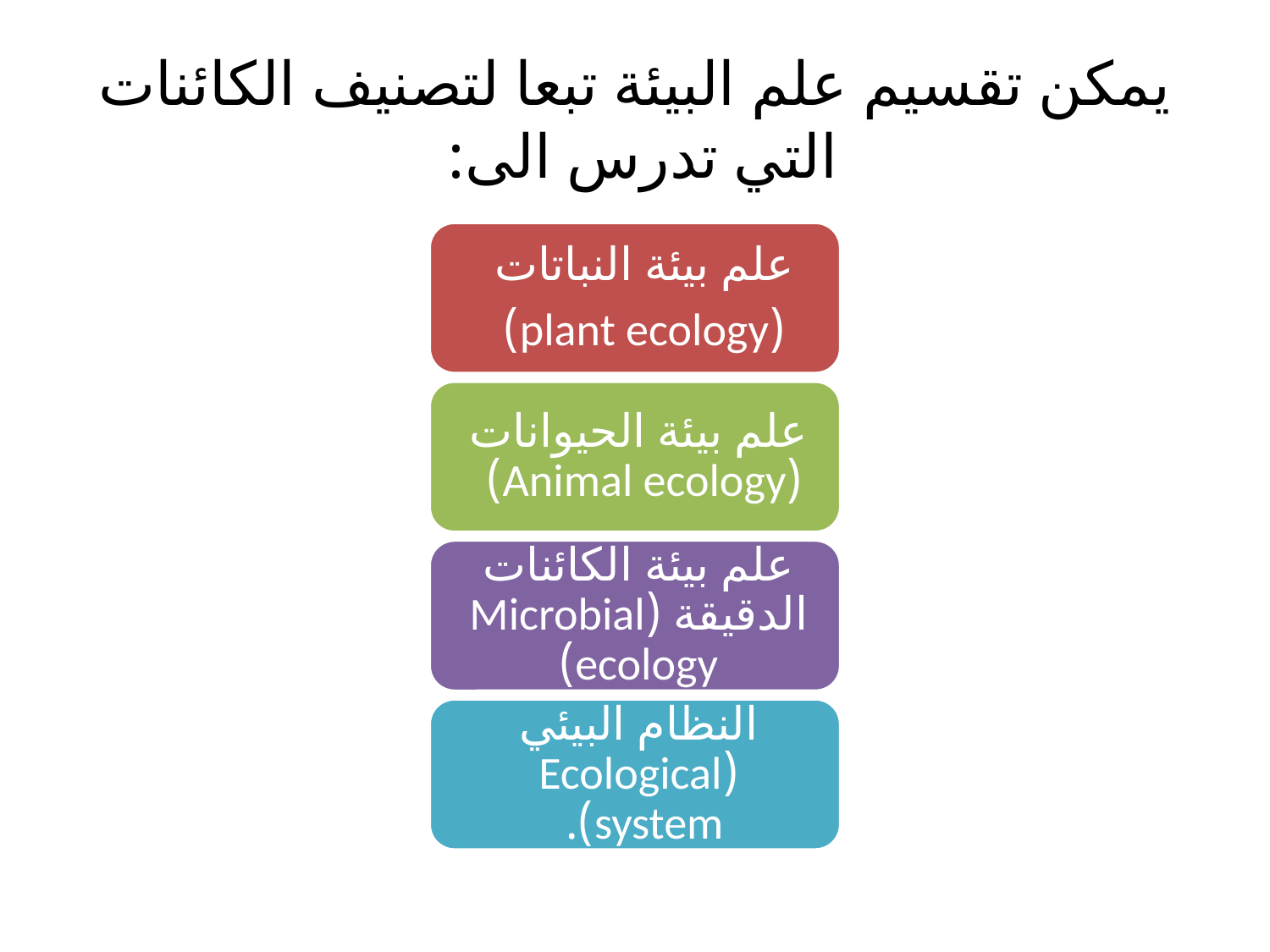

# يمكن تقسيم علم البيئة تبعا لتصنيف الكائنات التي تدرس الى:
علم بيئة النباتات
(plant ecology)
علم بيئة الحيوانات (Animal ecology)
علم بيئة الكائنات الدقيقة (Microbial ecology)
النظام البيئي (Ecological system).